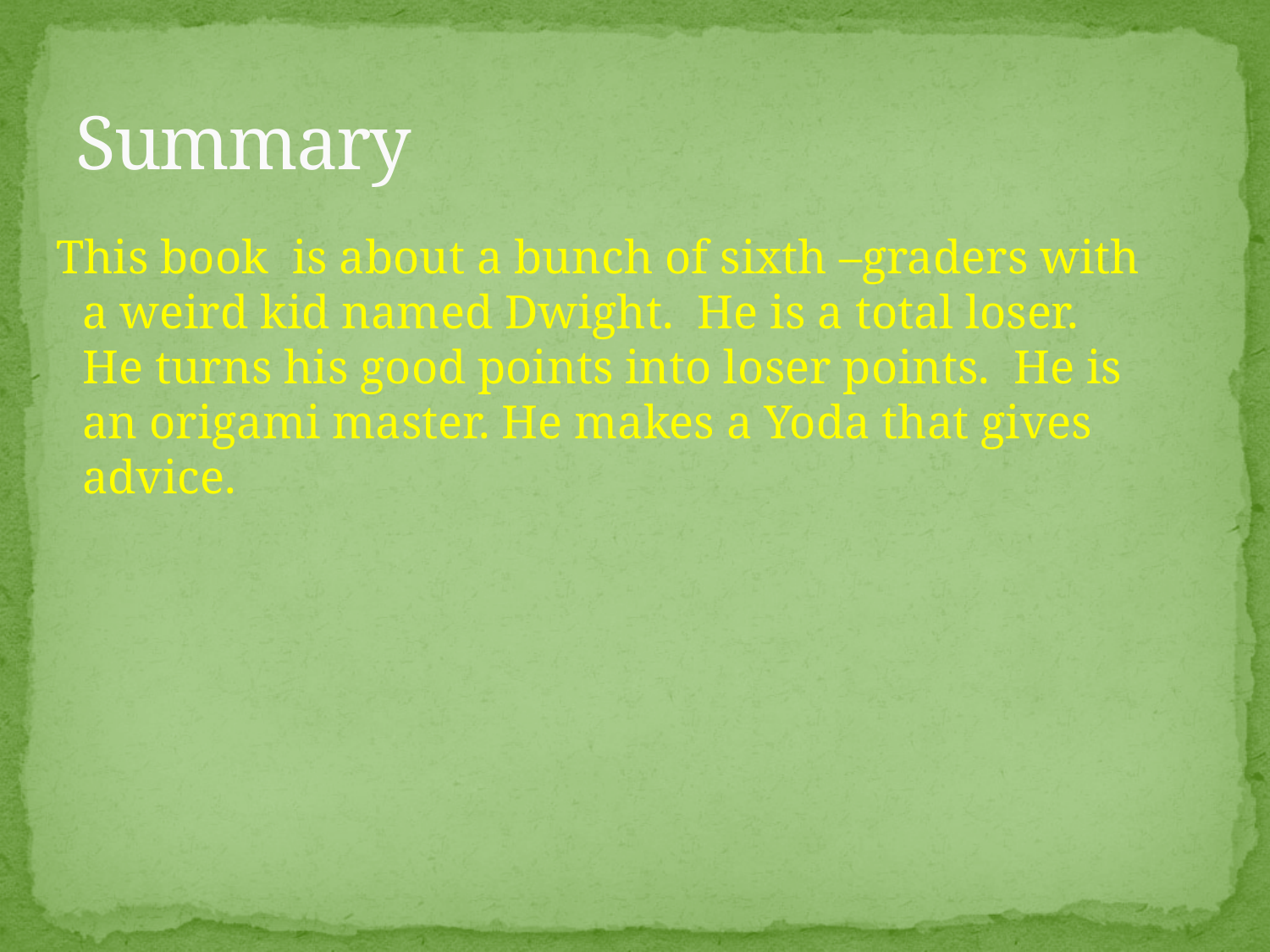

# Summary
 This book  is about a bunch of sixth –graders with a weird kid named Dwight.  He is a total loser.  He turns his good points into loser points.  He is an origami master. He makes a Yoda that gives advice.